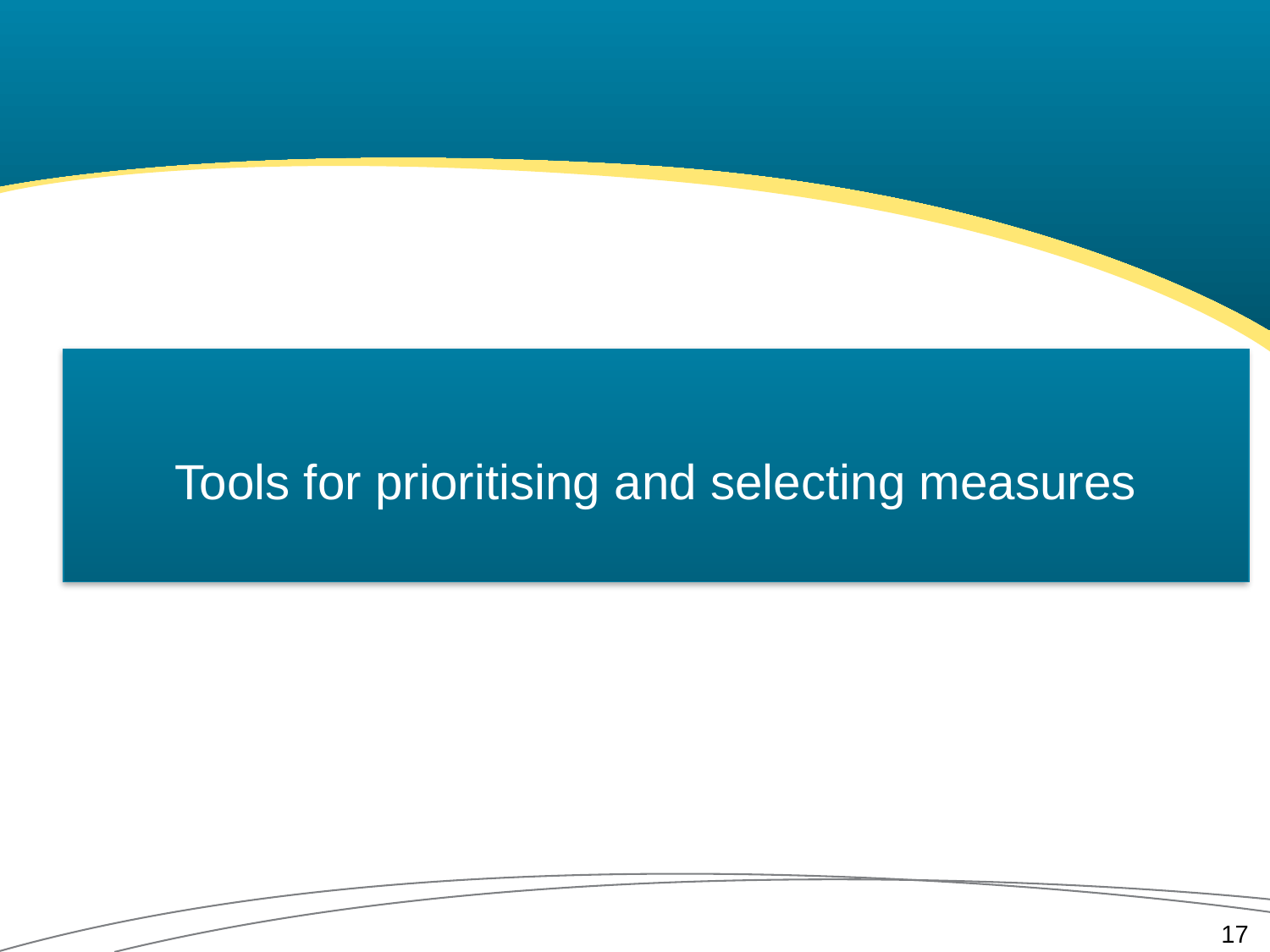

Tools for prioritising and selecting measures
17